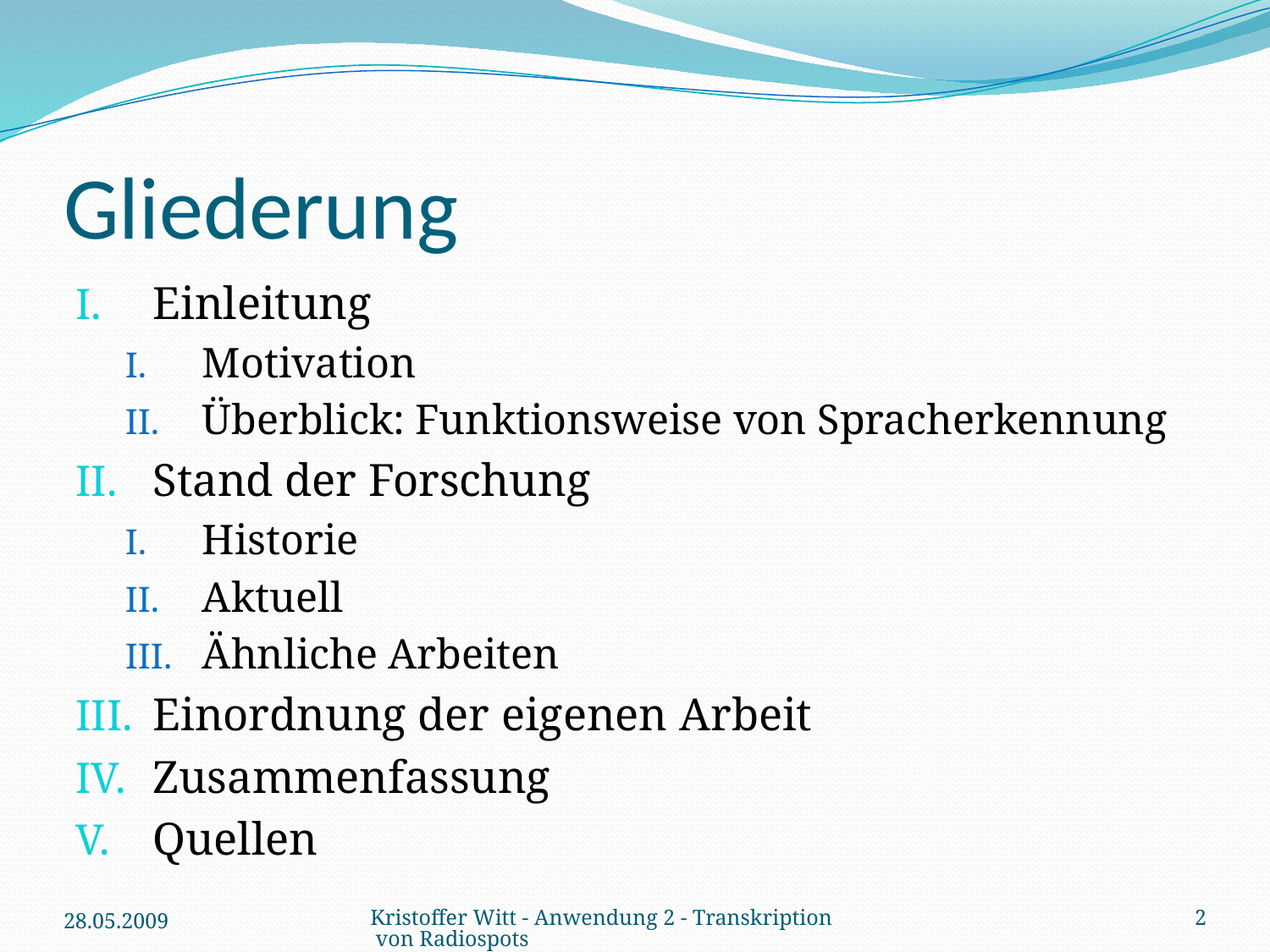

# Gliederung
Einleitung
Motivation
Überblick: Funktionsweise von Spracherkennung
Stand der Forschung
Historie
Aktuell
Ähnliche Arbeiten
Einordnung der eigenen Arbeit
Zusammenfassung
Quellen

28.05.2009
Kristoffer Witt - Anwendung 2 - Transkription von Radiospots
2